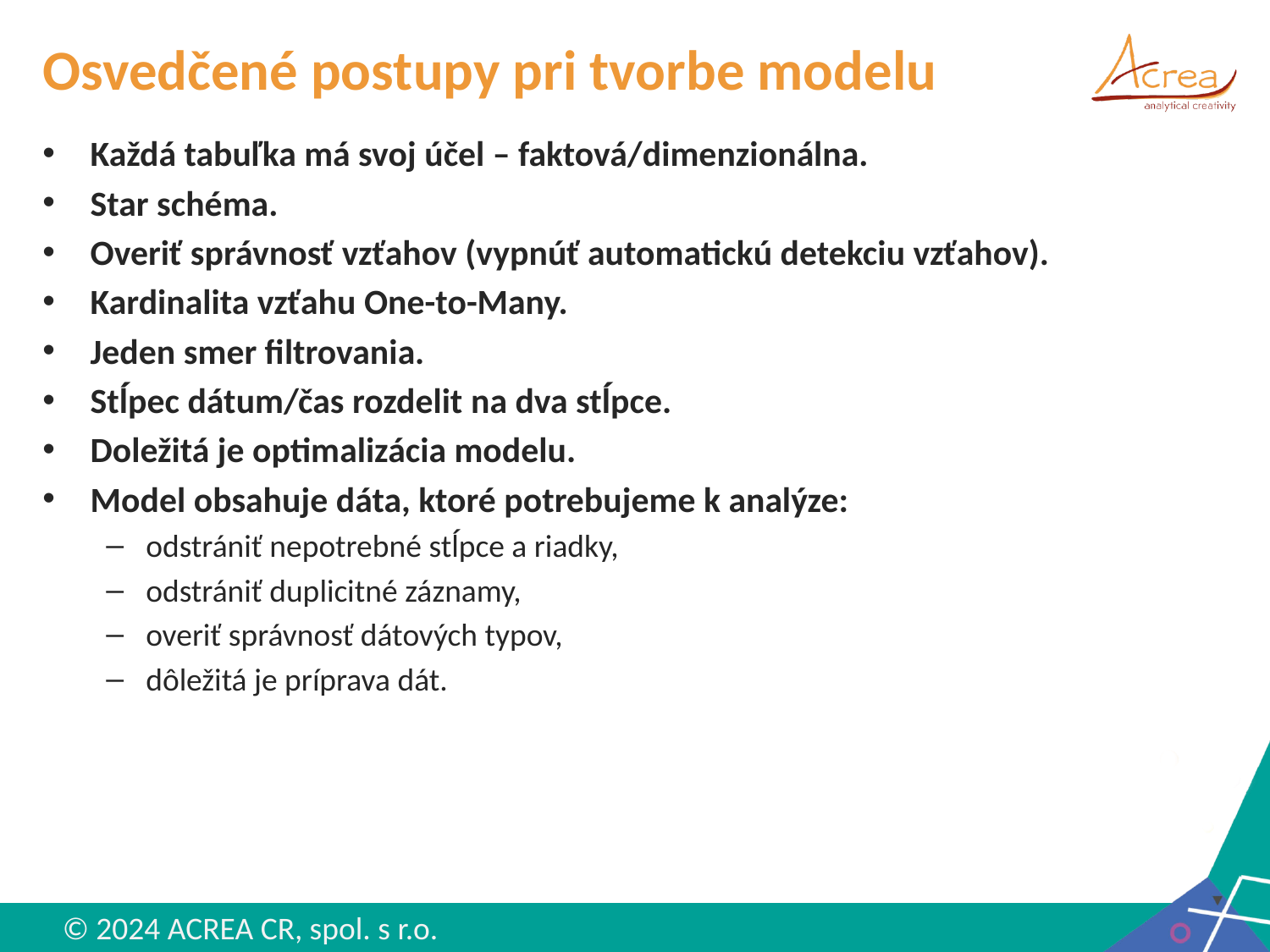

# Osvedčené postupy pri tvorbe modelu
Každá tabuľka má svoj účel – faktová/dimenzionálna.
Star schéma.
Overiť správnosť vzťahov (vypnúť automatickú detekciu vzťahov).
Kardinalita vzťahu One-to-Many.
Jeden smer filtrovania.
Stĺpec dátum/čas rozdelit na dva stĺpce.
Doležitá je optimalizácia modelu.
Model obsahuje dáta, ktoré potrebujeme k analýze:
odstrániť nepotrebné stĺpce a riadky,
odstrániť duplicitné záznamy,
overiť správnosť dátových typov,
dôležitá je príprava dát.